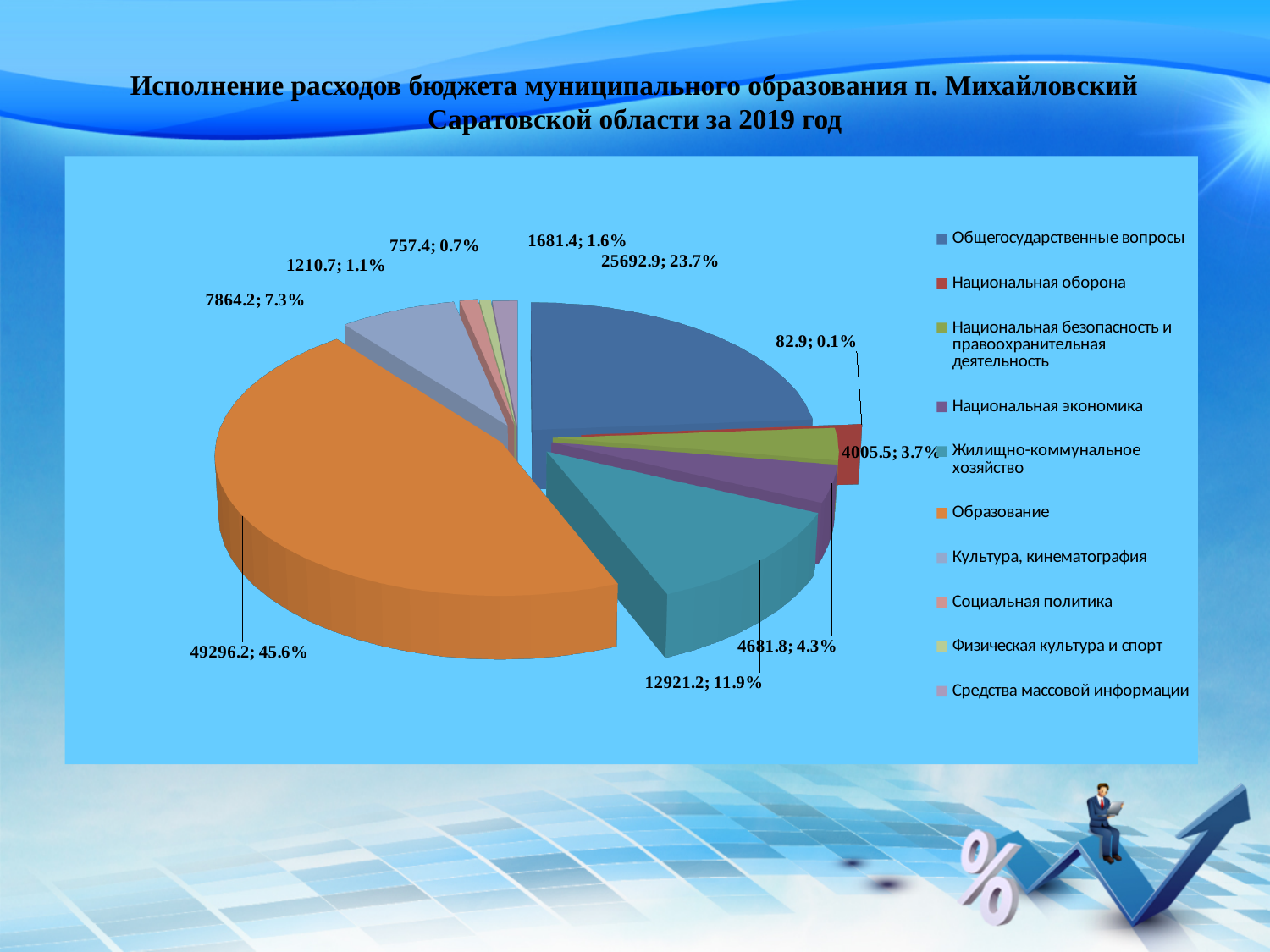

# Исполнение расходов бюджета муниципального образования п. Михайловский Саратовской области за 2019 год

[unsupported chart]